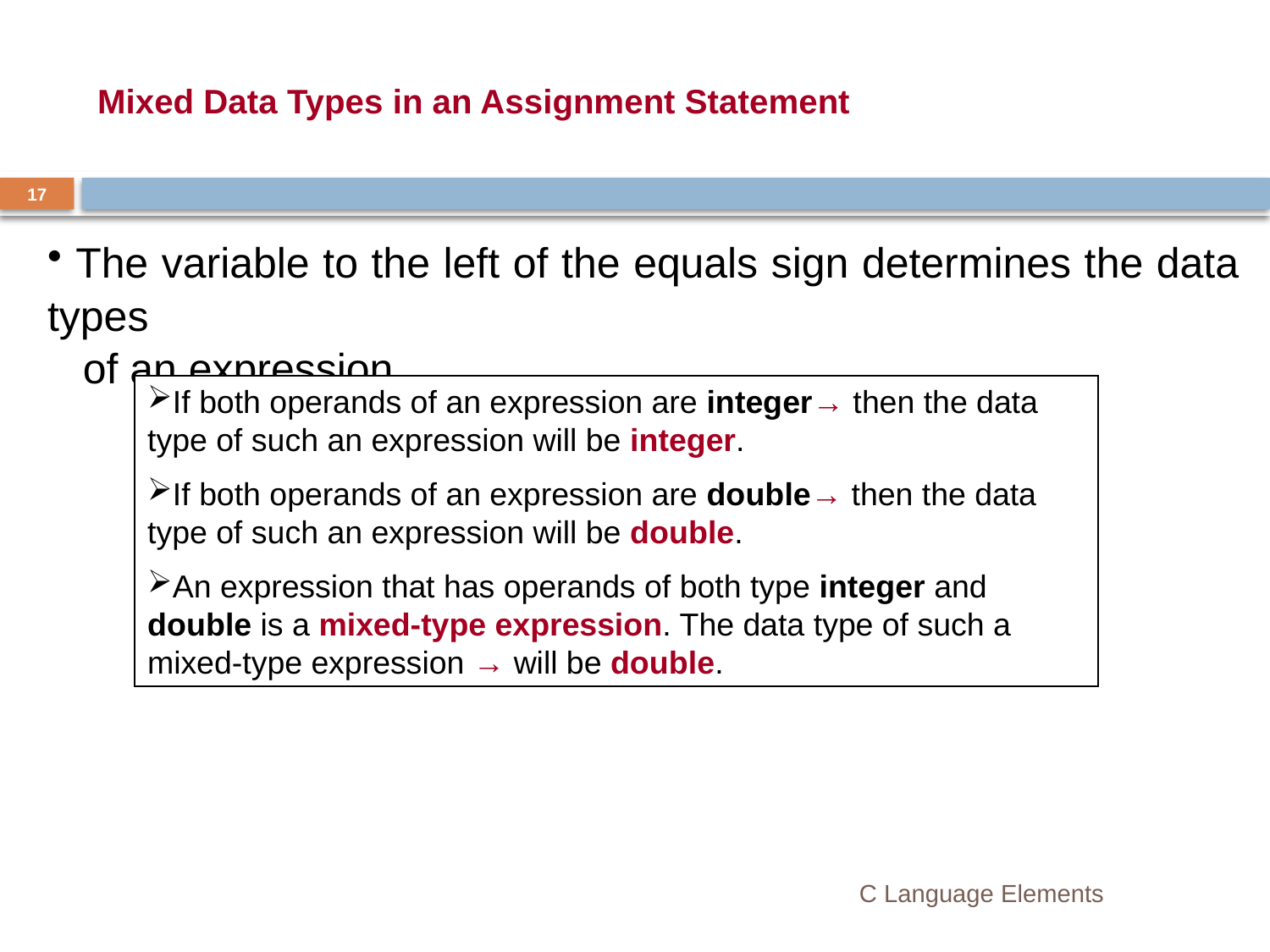

# Mixed Data Types in an Assignment Statement
17
 The variable to the left of the equals sign determines the data types
   of an expression.
If both operands of an expression are integer→ then the data type of such an expression will be integer.
If both operands of an expression are double→ then the data type of such an expression will be double.
An expression that has operands of both type integer and double is a mixed-type expression. The data type of such a mixed-type expression → will be double.
C Language Elements